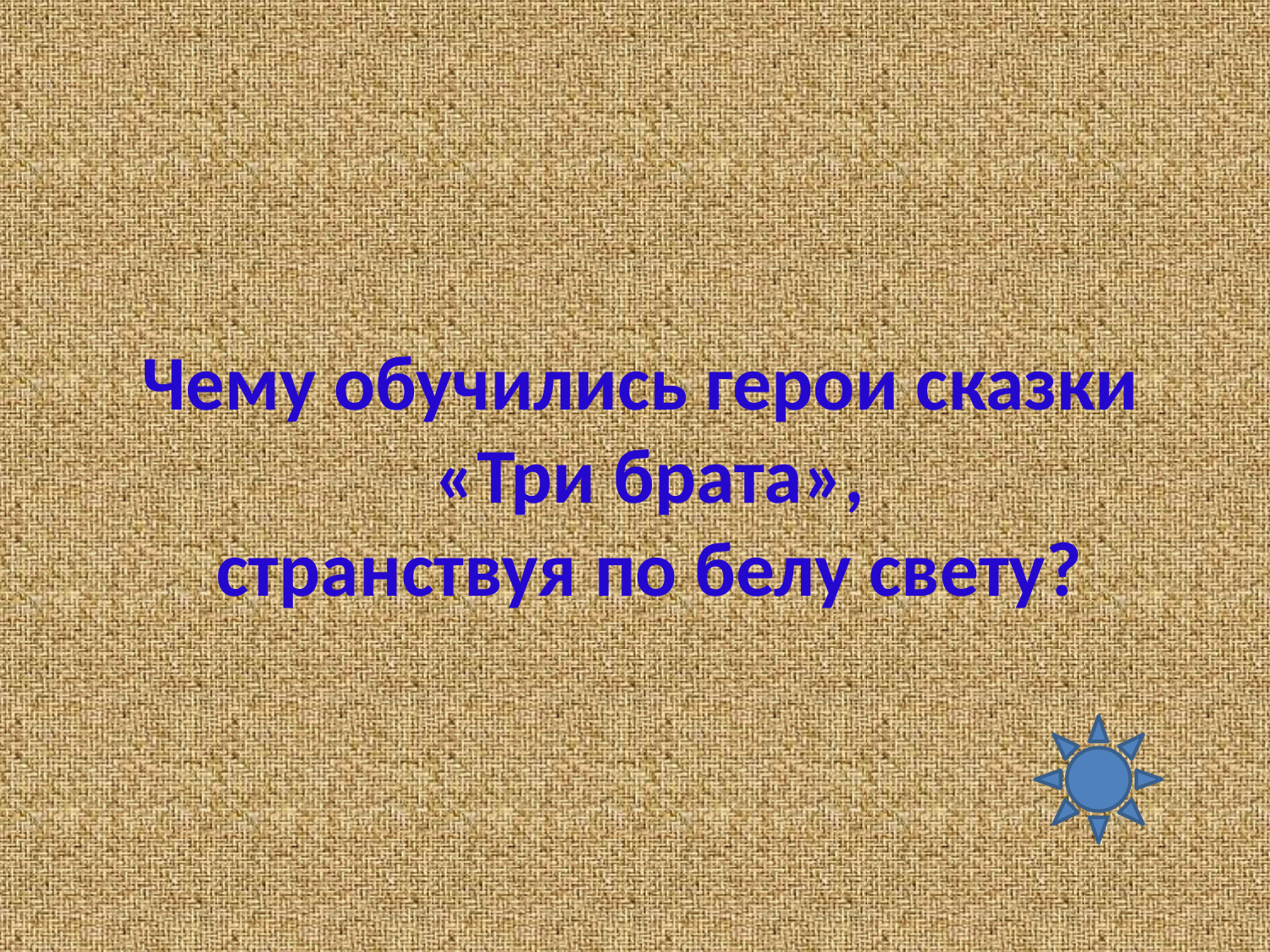

Чему обучились герои сказки
 «Три брата»,
 странствуя по белу свету?